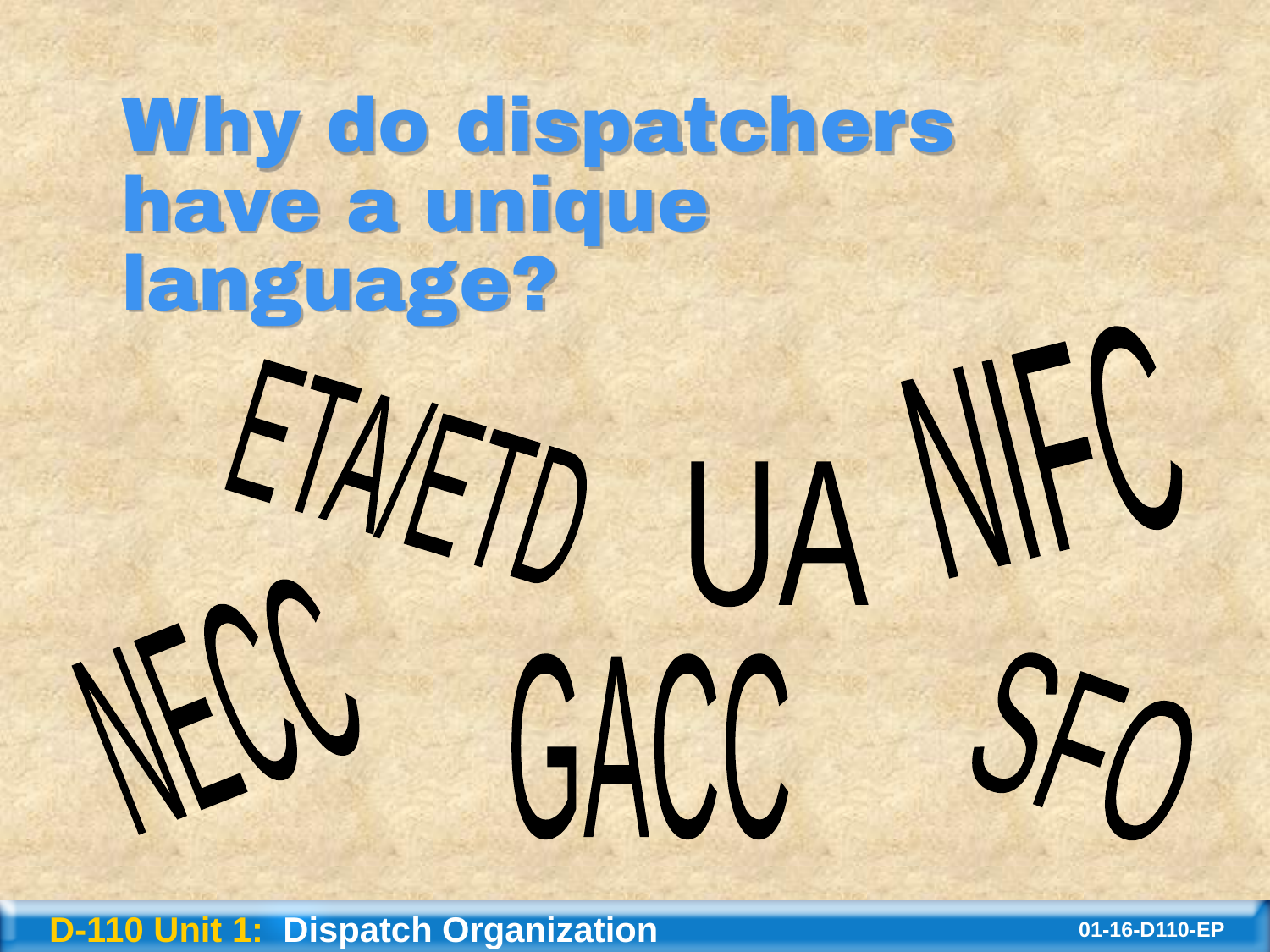

Why do dispatchers have a unique language?
NIFC
ETA/ETD
UA
NECC
GACC
SFO
D-110 Unit 1:  Dispatch Organization